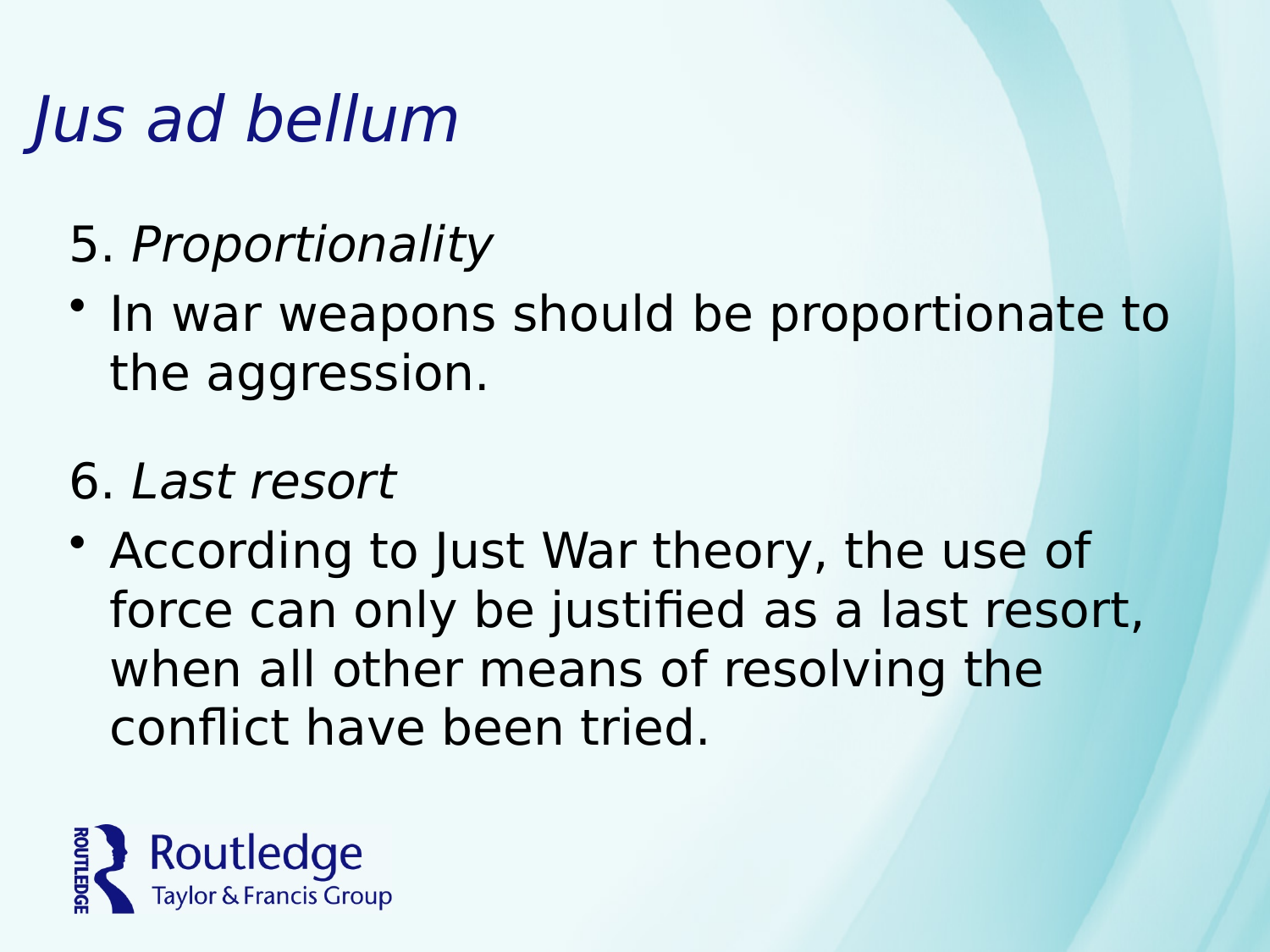

# Jus ad bellum
5. Proportionality
In war weapons should be proportionate to the aggression.

6. Last resort
According to Just War theory, the use of force can only be justified as a last resort, when all other means of resolving the conflict have been tried.